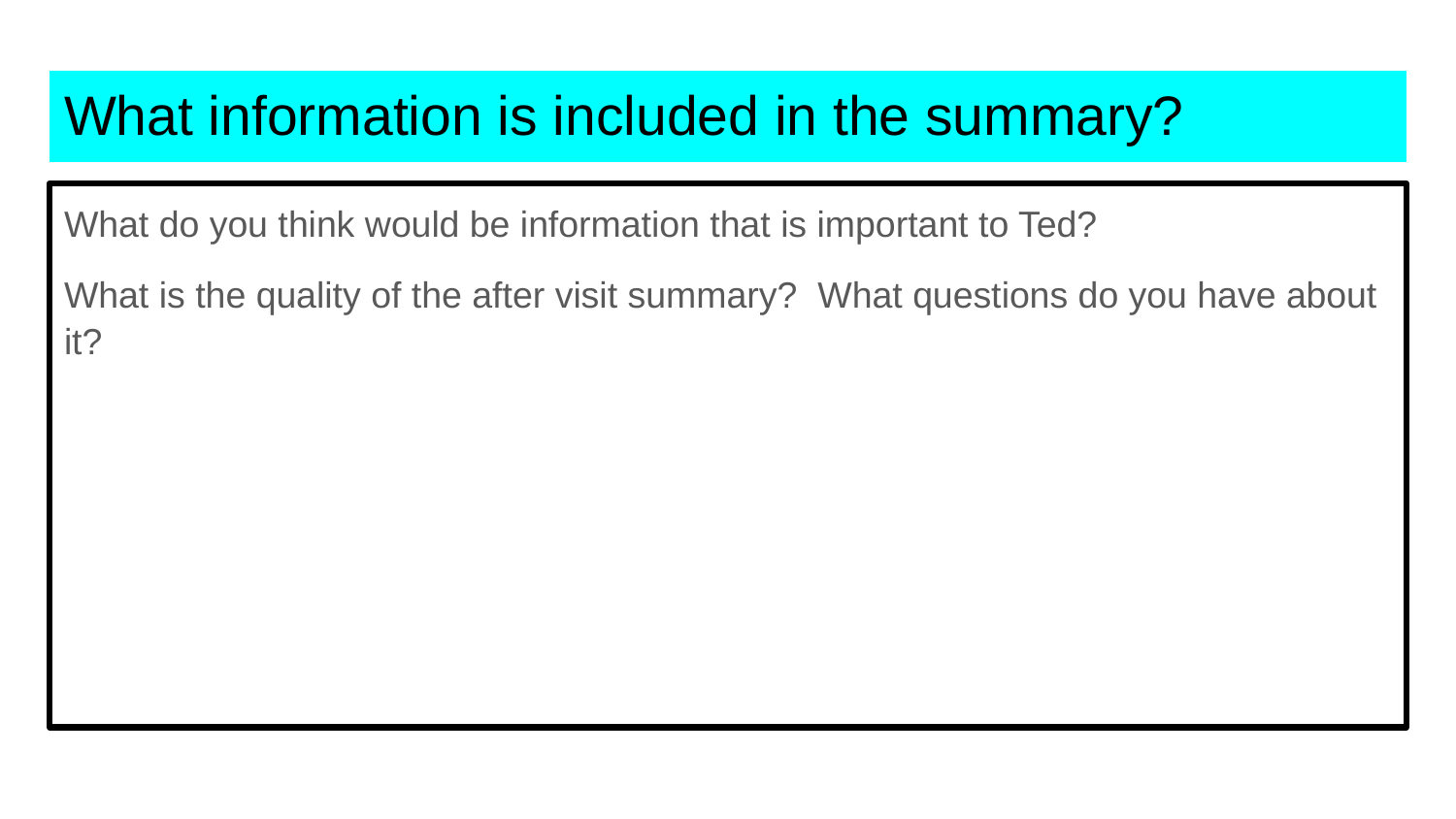

# What information is included in the summary?
What do you think would be information that is important to Ted?
What is the quality of the after visit summary?  What questions do you have about it?